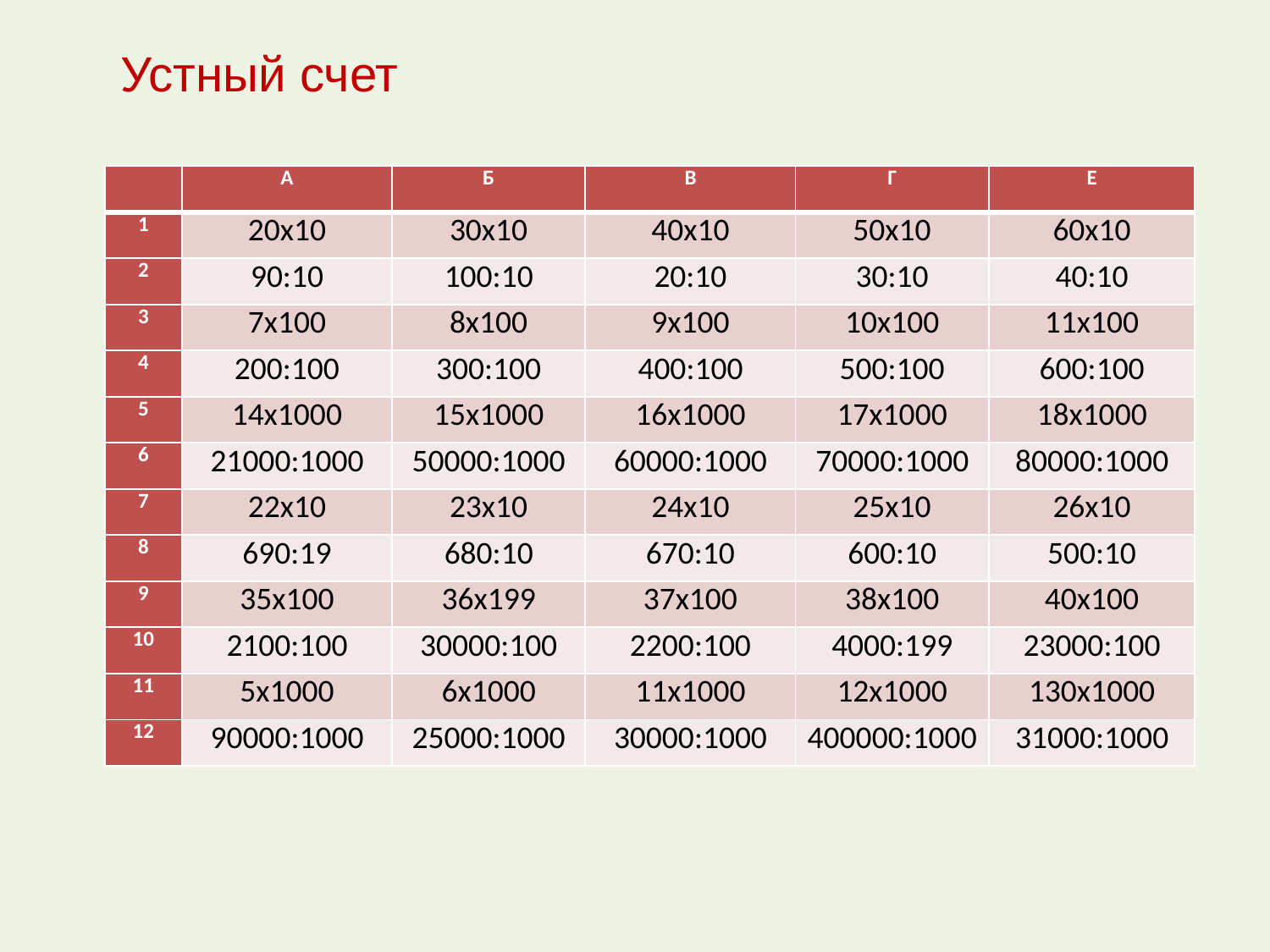

Устный счет
|  | А | Б | В | Г | Е |
| --- | --- | --- | --- | --- | --- |
| 1 | 20х10 | 30х10 | 40х10 | 50х10 | 60х10 |
| 2 | 90:10 | 100:10 | 20:10 | 30:10 | 40:10 |
| 3 | 7х100 | 8х100 | 9х100 | 10х100 | 11х100 |
| 4 | 200:100 | 300:100 | 400:100 | 500:100 | 600:100 |
| 5 | 14х1000 | 15х1000 | 16х1000 | 17х1000 | 18х1000 |
| 6 | 21000:1000 | 50000:1000 | 60000:1000 | 70000:1000 | 80000:1000 |
| 7 | 22х10 | 23х10 | 24х10 | 25х10 | 26х10 |
| 8 | 690:19 | 680:10 | 670:10 | 600:10 | 500:10 |
| 9 | 35х100 | 36х199 | 37х100 | 38х100 | 40х100 |
| 10 | 2100:100 | 30000:100 | 2200:100 | 4000:199 | 23000:100 |
| 11 | 5х1000 | 6х1000 | 11х1000 | 12х1000 | 130х1000 |
| 12 | 90000:1000 | 25000:1000 | 30000:1000 | 400000:1000 | 31000:1000 |